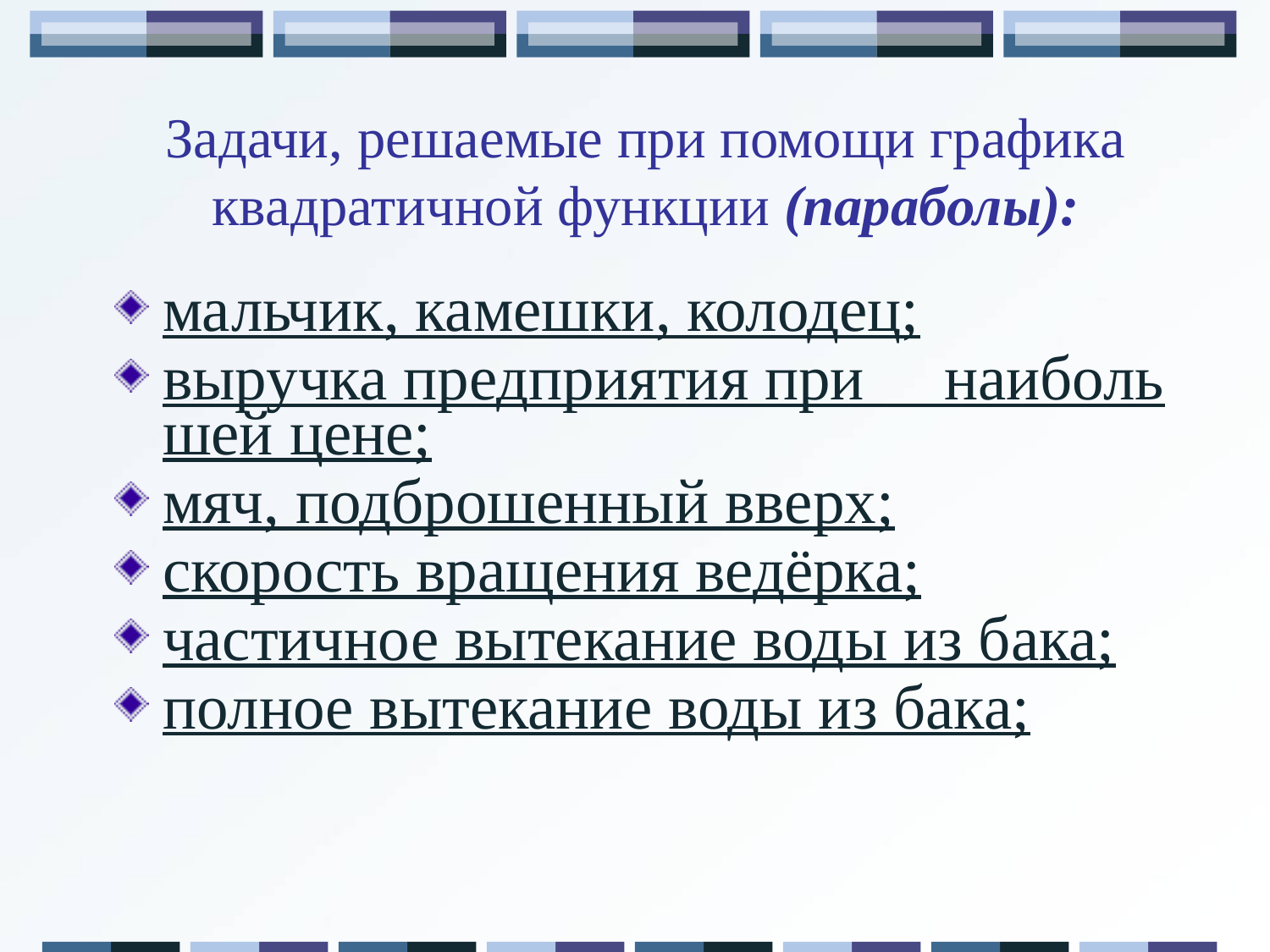

Задачи, решаемые при помощи графика квадратичной функции (параболы):
мальчик, камешки, колодец;
выручка предприятия при     наибольшей цене;
мяч, подброшенный вверх;
скорость вращения ведёрка;
частичное вытекание воды из бака;
полное вытекание воды из бака;